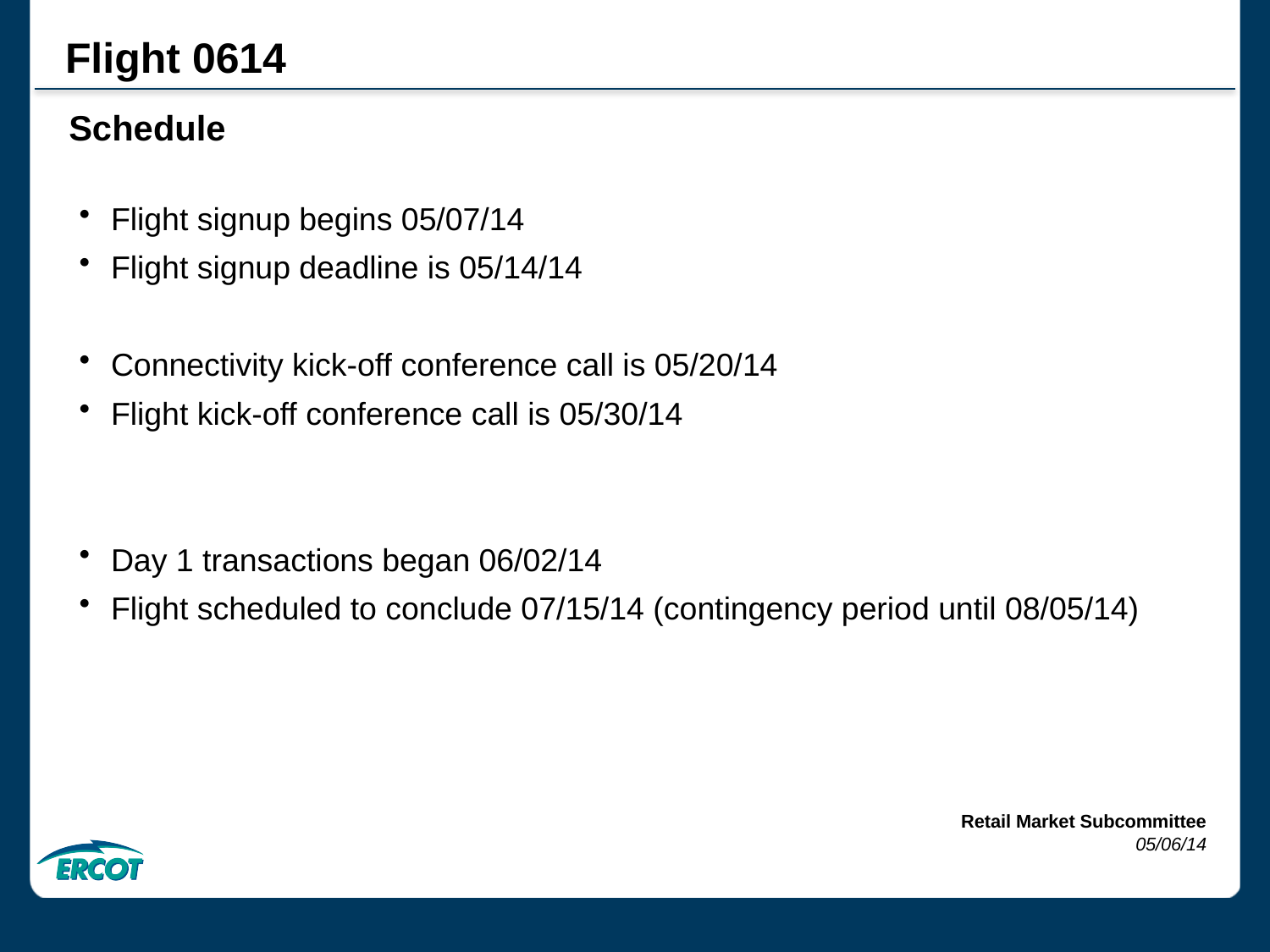

Flight 0614
Schedule

Flight signup begins 05/07/14
Flight signup deadline is 05/14/14

Connectivity kick-off conference call is 05/20/14
Flight kick-off conference call is 05/30/14

Day 1 transactions began 06/02/14
Flight scheduled to conclude 07/15/14 (contingency period until 08/05/14)

Retail Market Subcommittee
05/06/14